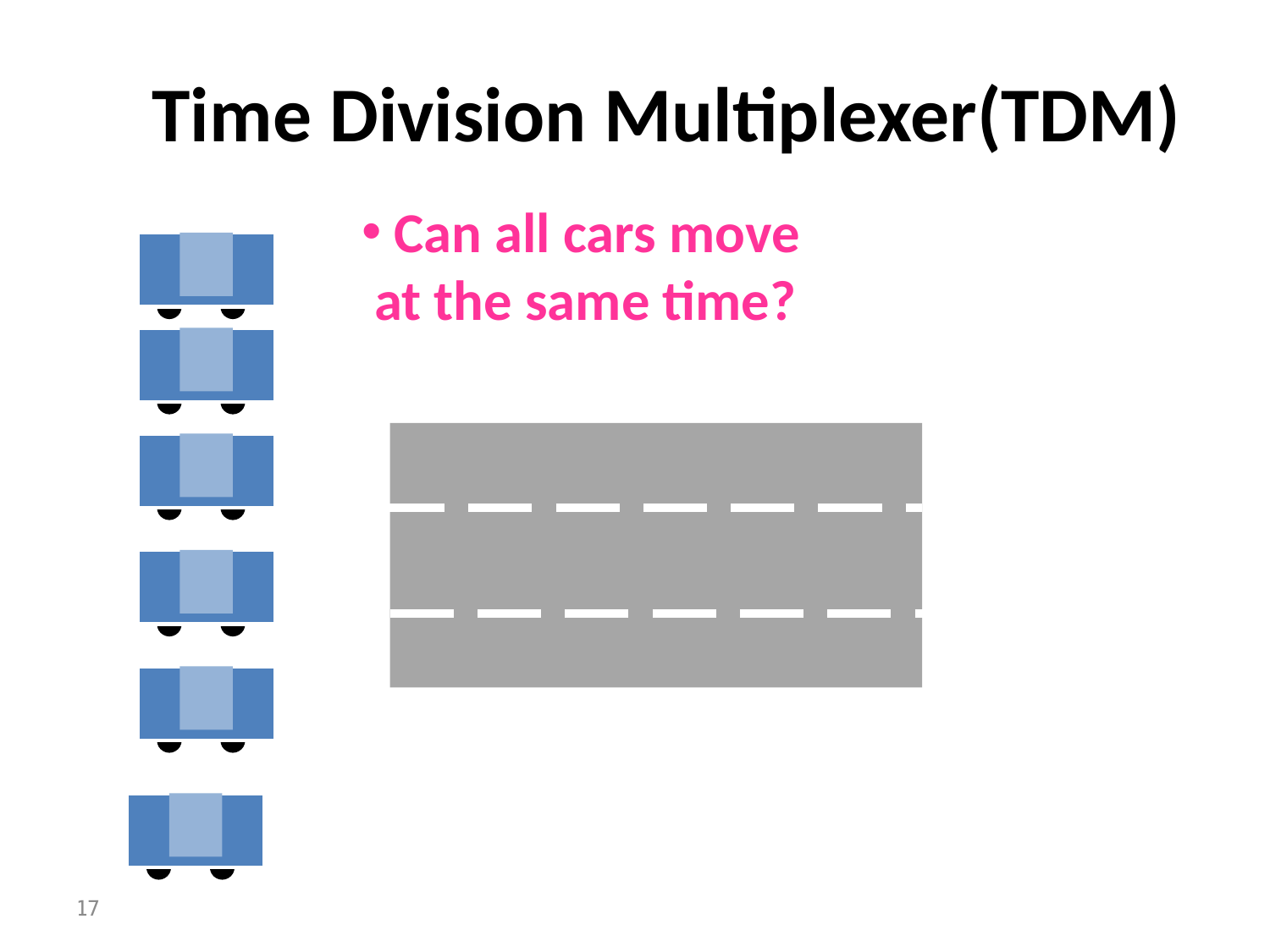

# Time Division Multiplexer(TDM)
 Can all cars move
 at the same time?

17